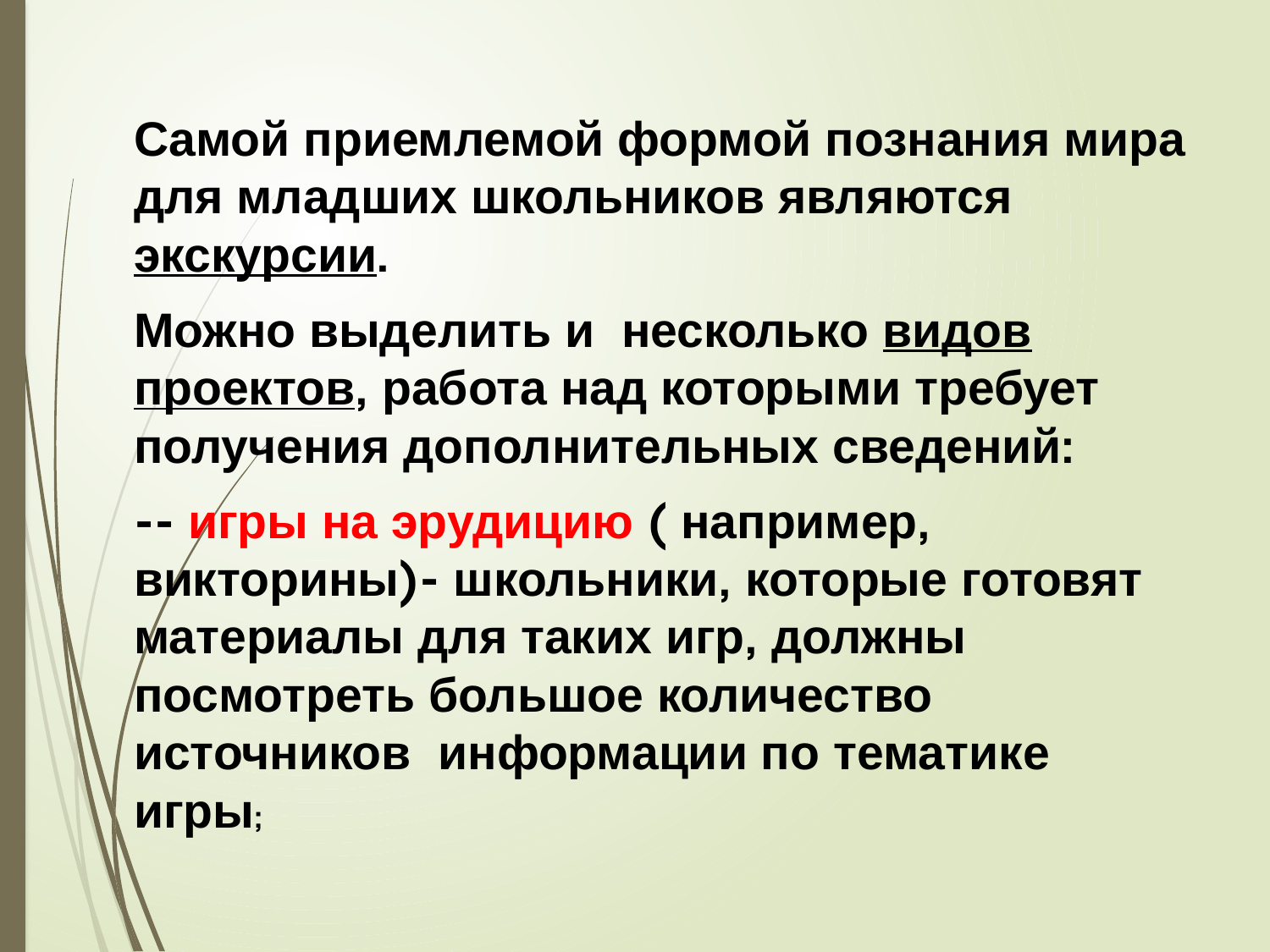

Самой приемлемой формой познания мира для младших школьников являются экскурсии.
Можно выделить и  несколько видов проектов, работа над которыми требует получения дополнительных сведений:
-- игры на эрудицию ( например, викторины)- школьники, которые готовят материалы для таких игр, должны посмотреть большое количество источников  информации по тематике игры;